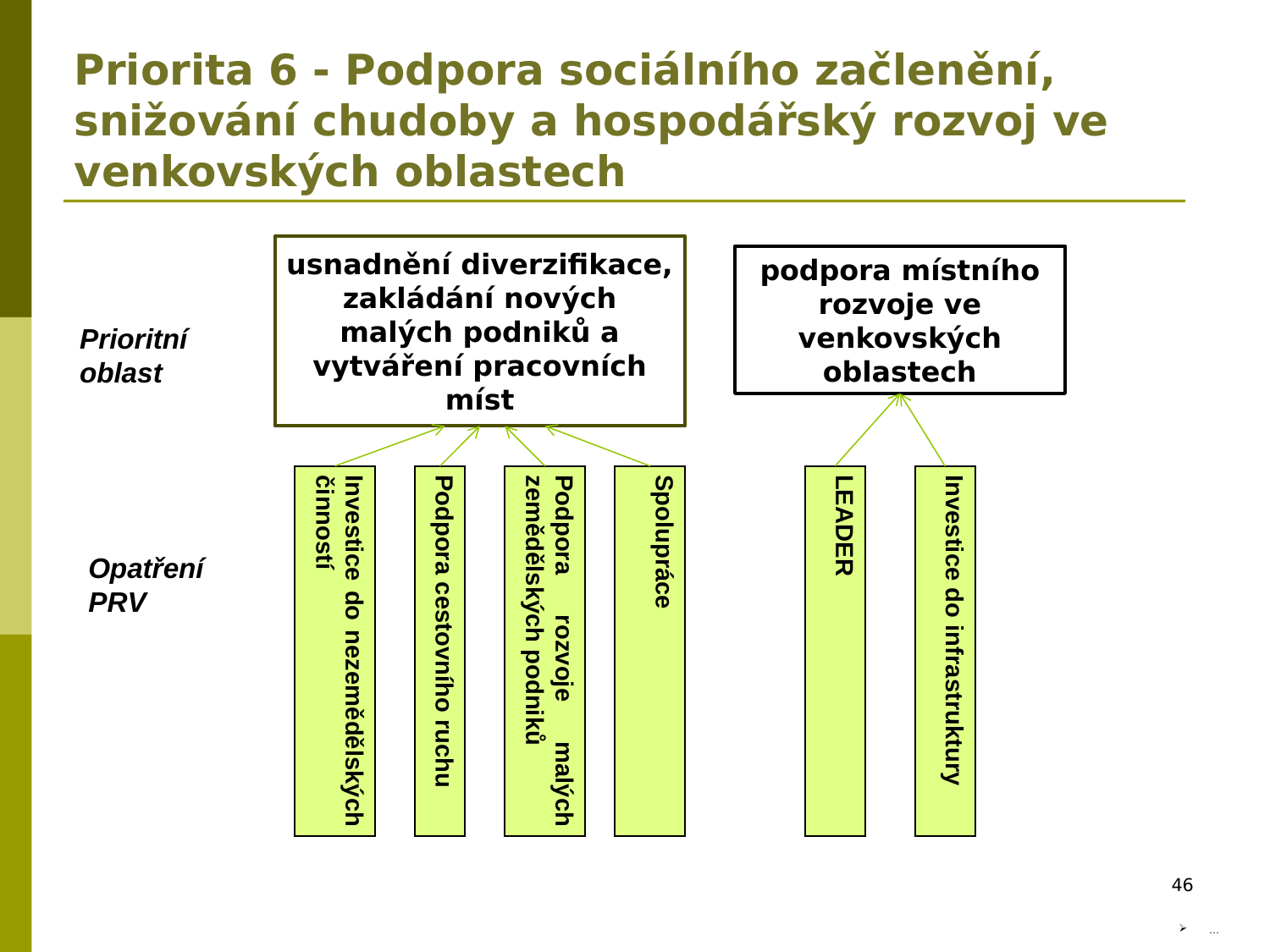

Priorita 6 - Podpora sociálního začlenění, snižování chudoby a hospodářský rozvoj ve venkovských oblastech
usnadnění diverzifikace, zakládání nových malých podniků a vytváření pracovních míst
podpora místního rozvoje ve venkovských oblastech
Investice do nezemědělských činností
Investice do infrastruktury
Podpora cestovního ruchu
Prioritní
oblast
Opatření PRV
Podpora rozvoje malých zemědělských podniků
Spolupráce
LEADER
46
…